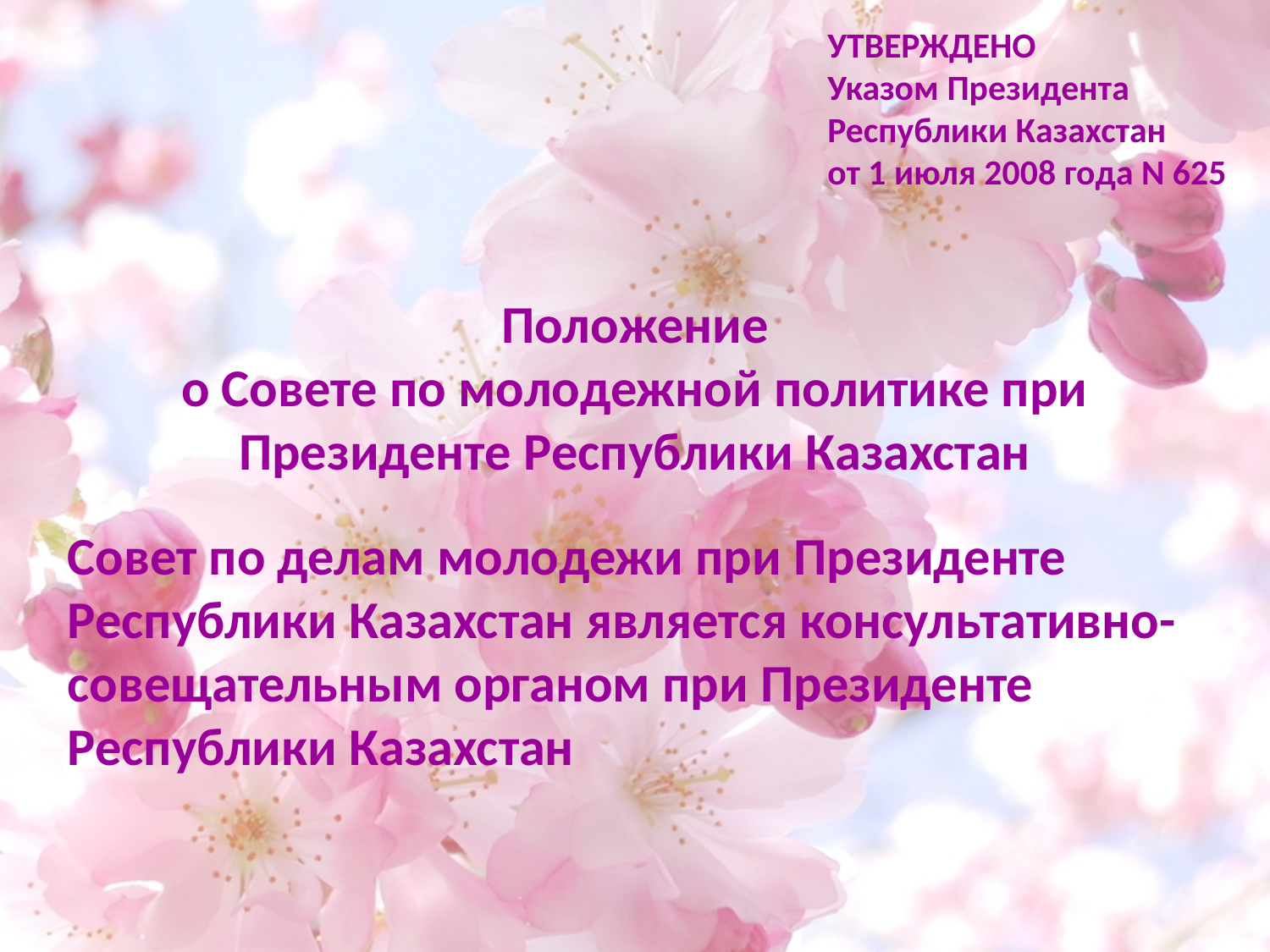

УТВЕРЖДЕНО
Указом Президента
Республики Казахстан
от 1 июля 2008 года N 625
# Положение о Совете по молодежной политике при Президенте Республики Казахстан
Совет по делам молодежи при Президенте Республики Казахстан является консультативно-совещательным органом при Президенте Республики Казахстан